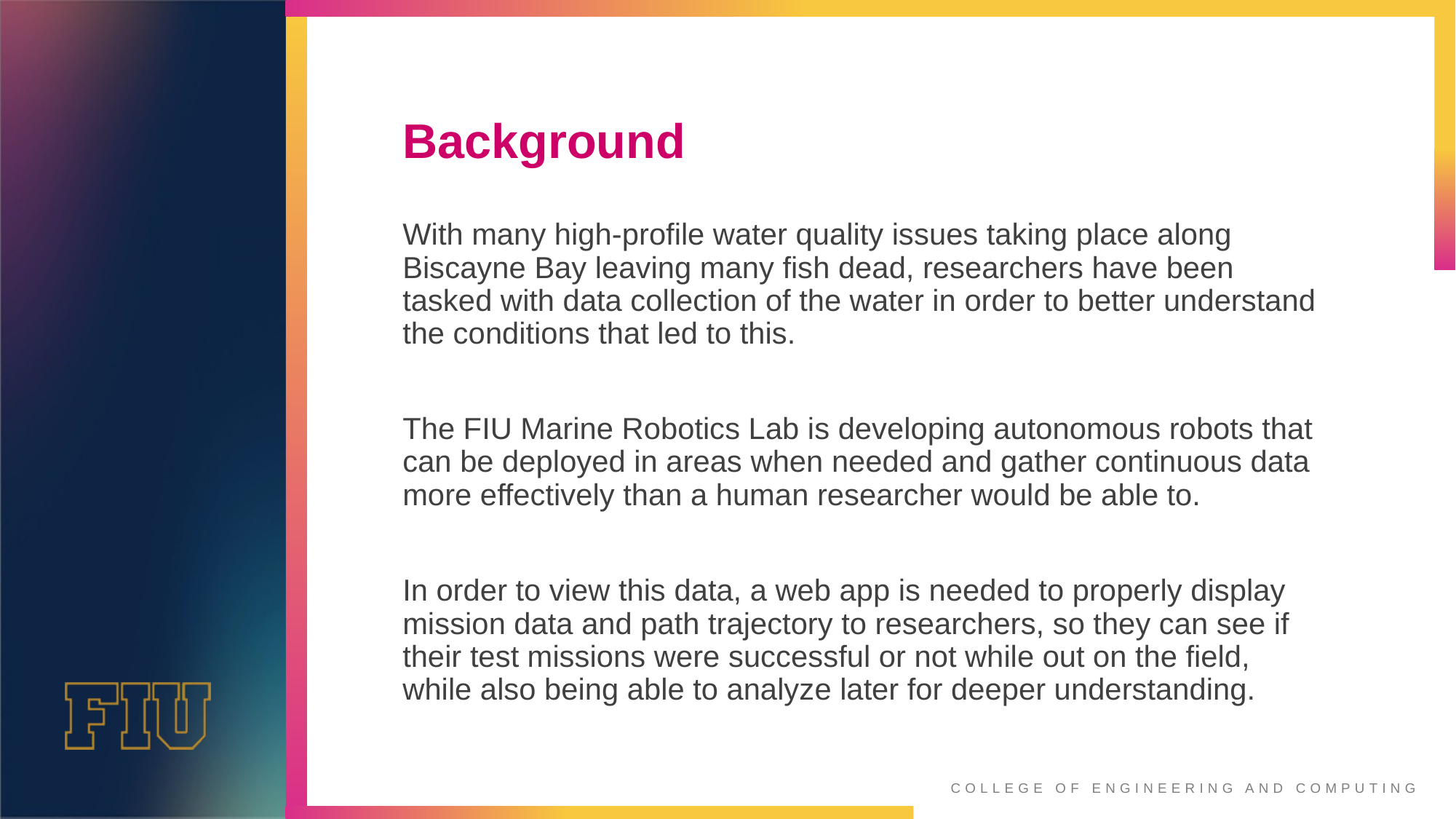

# Background
With many high-profile water quality issues taking place along Biscayne Bay leaving many fish dead, researchers have been tasked with data collection of the water in order to better understand the conditions that led to this.

The FIU Marine Robotics Lab is developing autonomous robots that can be deployed in areas when needed and gather continuous data more effectively than a human researcher would be able to.

In order to view this data, a web app is needed to properly display mission data and path trajectory to researchers, so they can see if their test missions were successful or not while out on the field, while also being able to analyze later for deeper understanding.